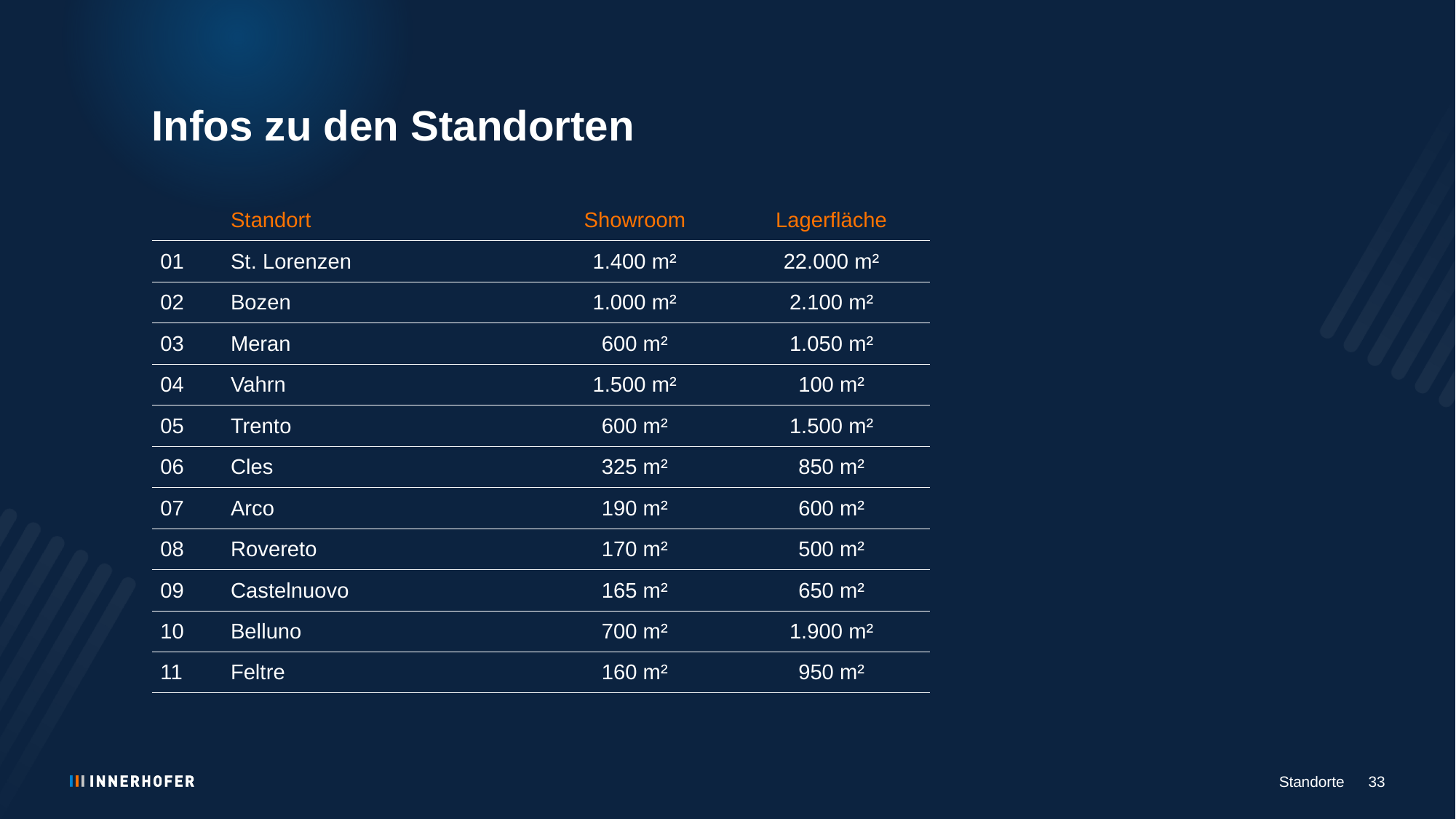

# Infos zu den Standorten
|  | Standort | Showroom | Lagerfläche |
| --- | --- | --- | --- |
| 01 | St. Lorenzen | 1.400 m² | 22.000 m² |
| 02 | Bozen | 1.000 m² | 2.100 m² |
| 03 | Meran | 600 m² | 1.050 m² |
| 04 | Vahrn | 1.500 m² | 100 m² |
| 05 | Trento | 600 m² | 1.500 m² |
| 06 | Cles | 325 m² | 850 m² |
| 07 | Arco | 190 m² | 600 m² |
| 08 | Rovereto | 170 m² | 500 m² |
| 09 | Castelnuovo | 165 m² | 650 m² |
| 10 | Belluno | 700 m² | 1.900 m² |
| 11 | Feltre | 160 m² | 950 m² |
Standorte
33